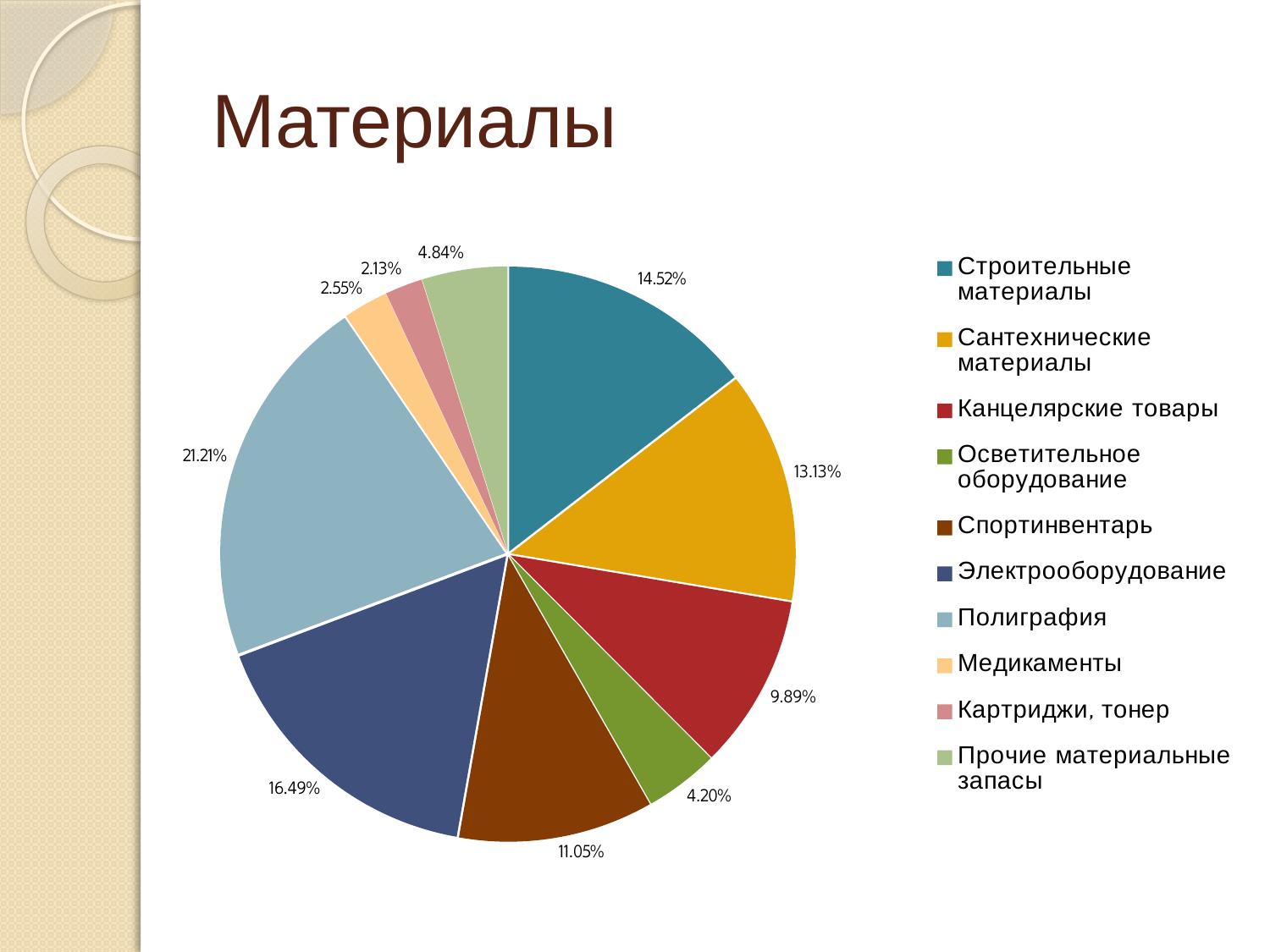

# Материалы

### Chart

| Category | Строительные материалы Сантехнические материалы Канцелярские товары Осветительное оборудование Спортинвентарь Электрооборудование Полиграфия Медикаменты Картриджи, тонер Прочие материальные запасы |
|---|---|
| Строительные материалы | 292985.46 |
| Сантехнические материалы | 264935.25 |
| Канцелярские товары | 199559.21 |
| Осветительное оборудование | 84770.0 |
| Спортинвентарь | 222952.0 |
| Электрооборудование | 332848.0 |
| Полиграфия | 428029.38 |
| Медикаменты | 51529.0 |
| Картриджи, тонер | 42907.0 |
| Прочие материальные запасы | 97756.54 |